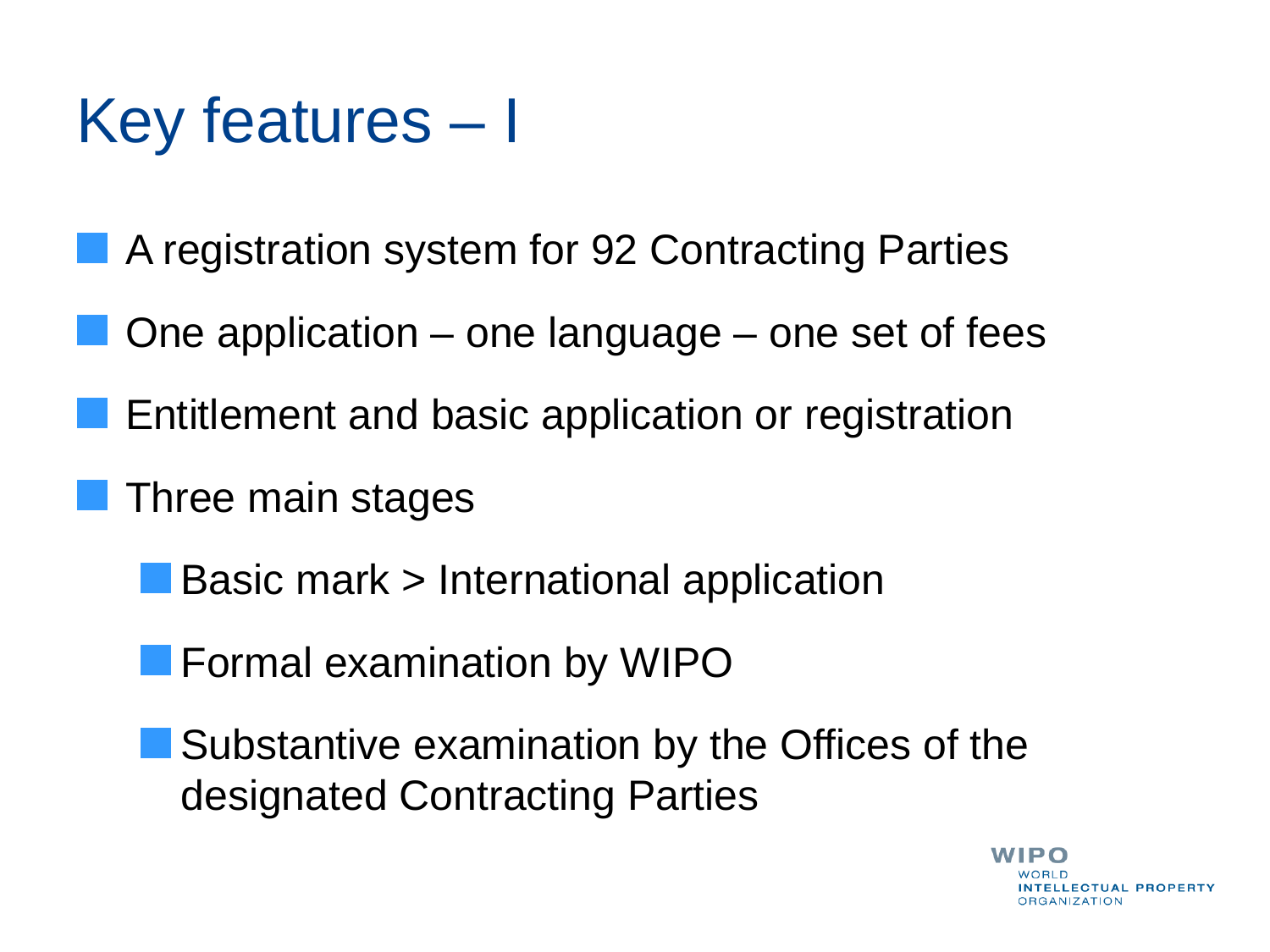

# Key features – I
A registration system for 92 Contracting Parties
One application – one language – one set of fees
Entitlement and basic application or registration
Three main stages
Basic mark > International application
Formal examination by WIPO
Substantive examination by the Offices of the designated Contracting Parties